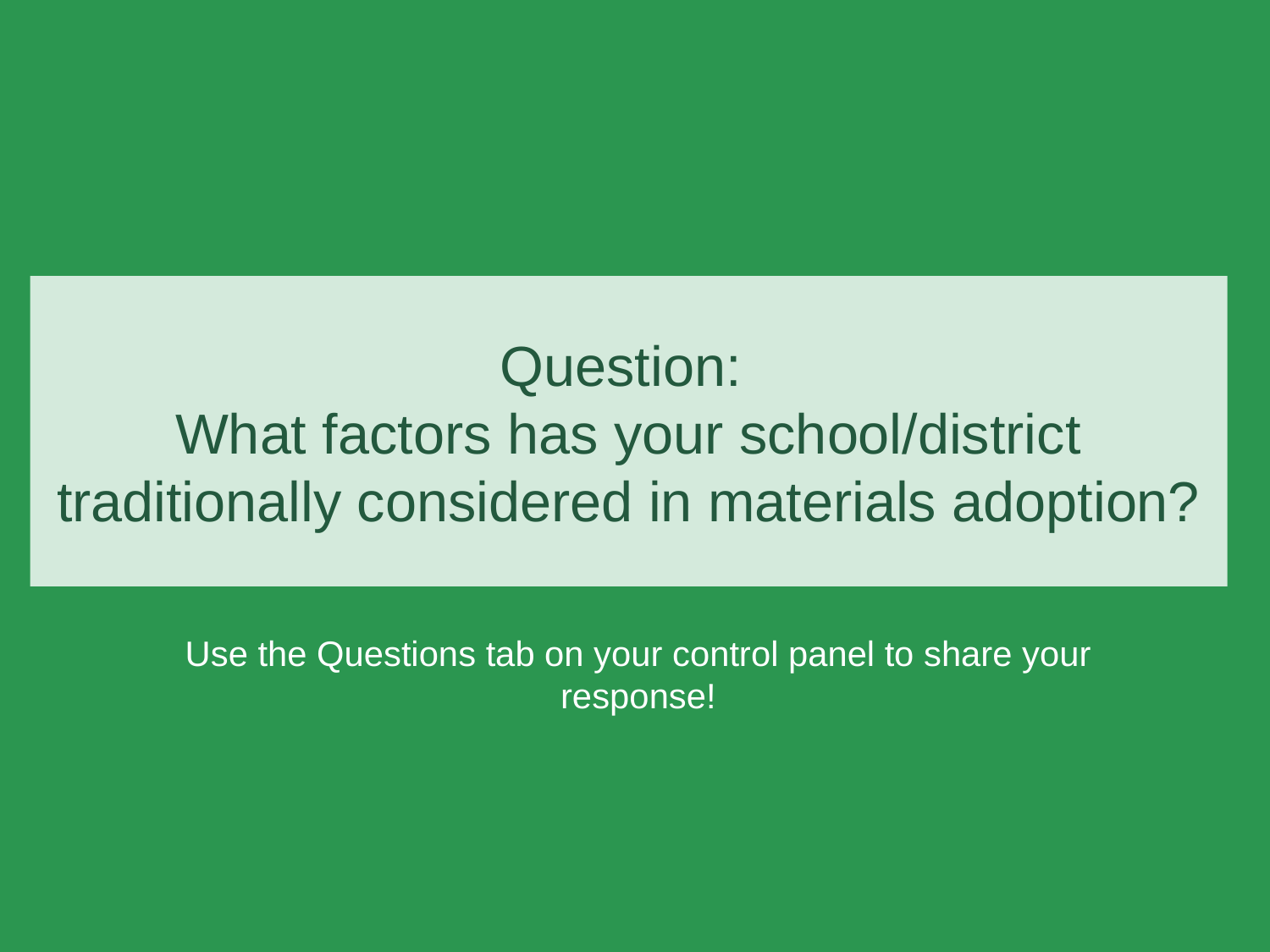

# Question:
What factors has your school/district traditionally considered in materials adoption?
Use the Questions tab on your control panel to share your response!